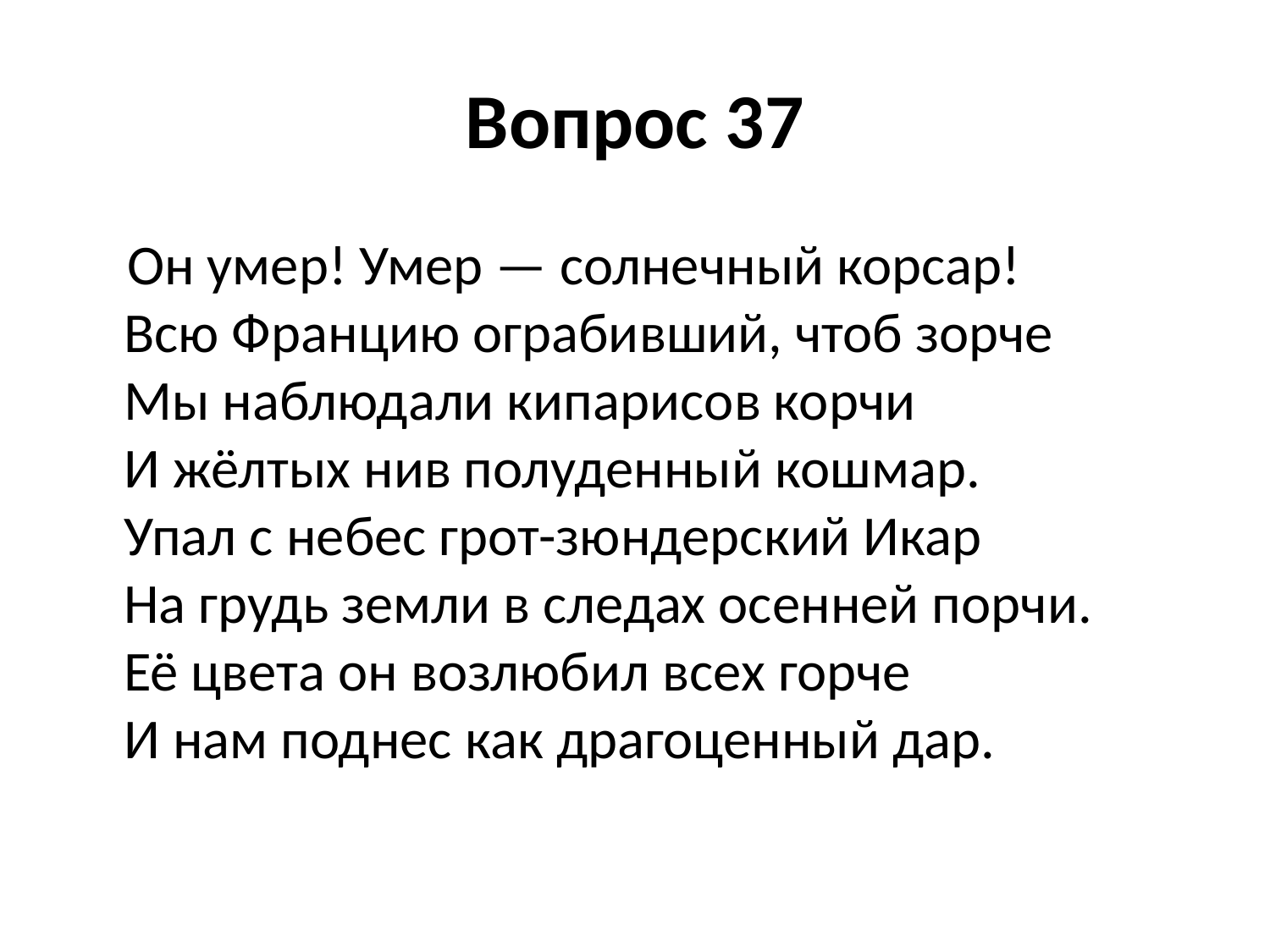

# Вопрос 37
    Он умер! Умер — солнечный корсар!
Всю Францию ограбивший, чтоб зорче
Мы наблюдали кипарисов корчи
И жёлтых нив полуденный кошмар.
Упал с небес грот-зюндерский Икар
На грудь земли в следах осенней порчи.
Её цвета он возлюбил всех горче
И нам поднес как драгоценный дар.